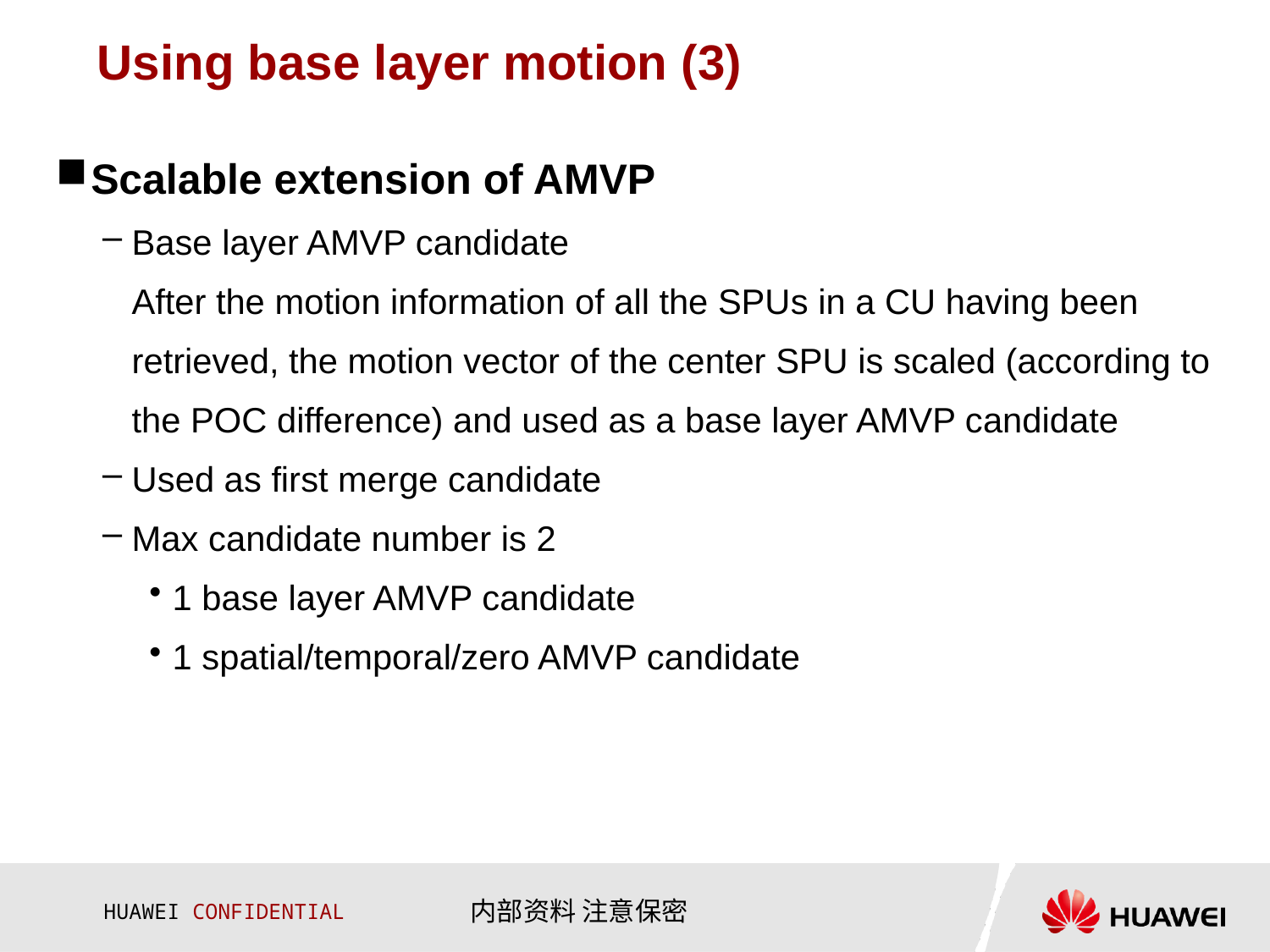

# Using base layer motion (3)
Scalable extension of AMVP
Base layer AMVP candidate
After the motion information of all the SPUs in a CU having been retrieved, the motion vector of the center SPU is scaled (according to the POC difference) and used as a base layer AMVP candidate
Used as first merge candidate
Max candidate number is 2
1 base layer AMVP candidate
1 spatial/temporal/zero AMVP candidate